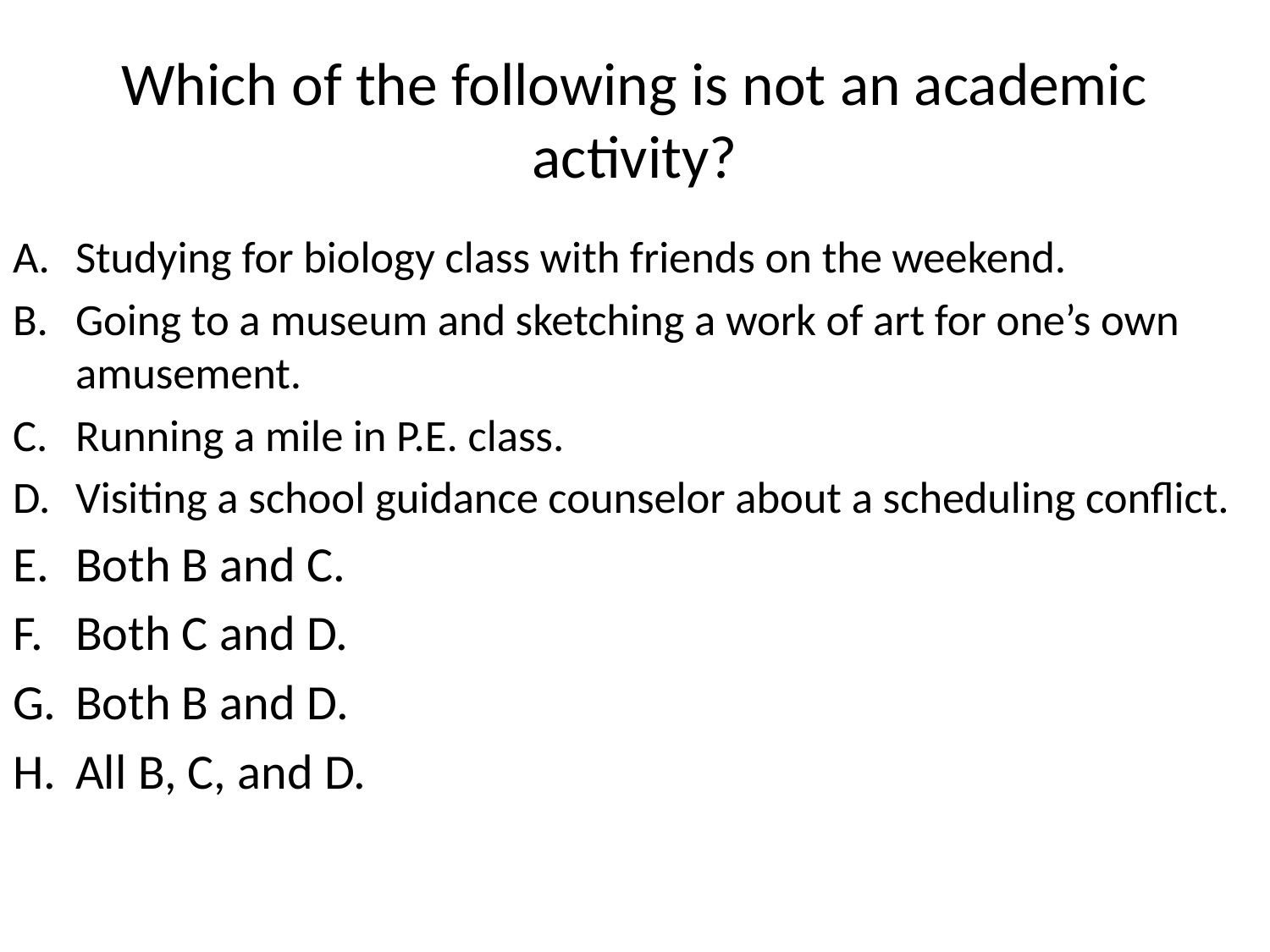

# Which of the following is not an academic activity?
Studying for biology class with friends on the weekend.
Going to a museum and sketching a work of art for one’s own amusement.
Running a mile in P.E. class.
Visiting a school guidance counselor about a scheduling conflict.
Both B and C.
Both C and D.
Both B and D.
All B, C, and D.